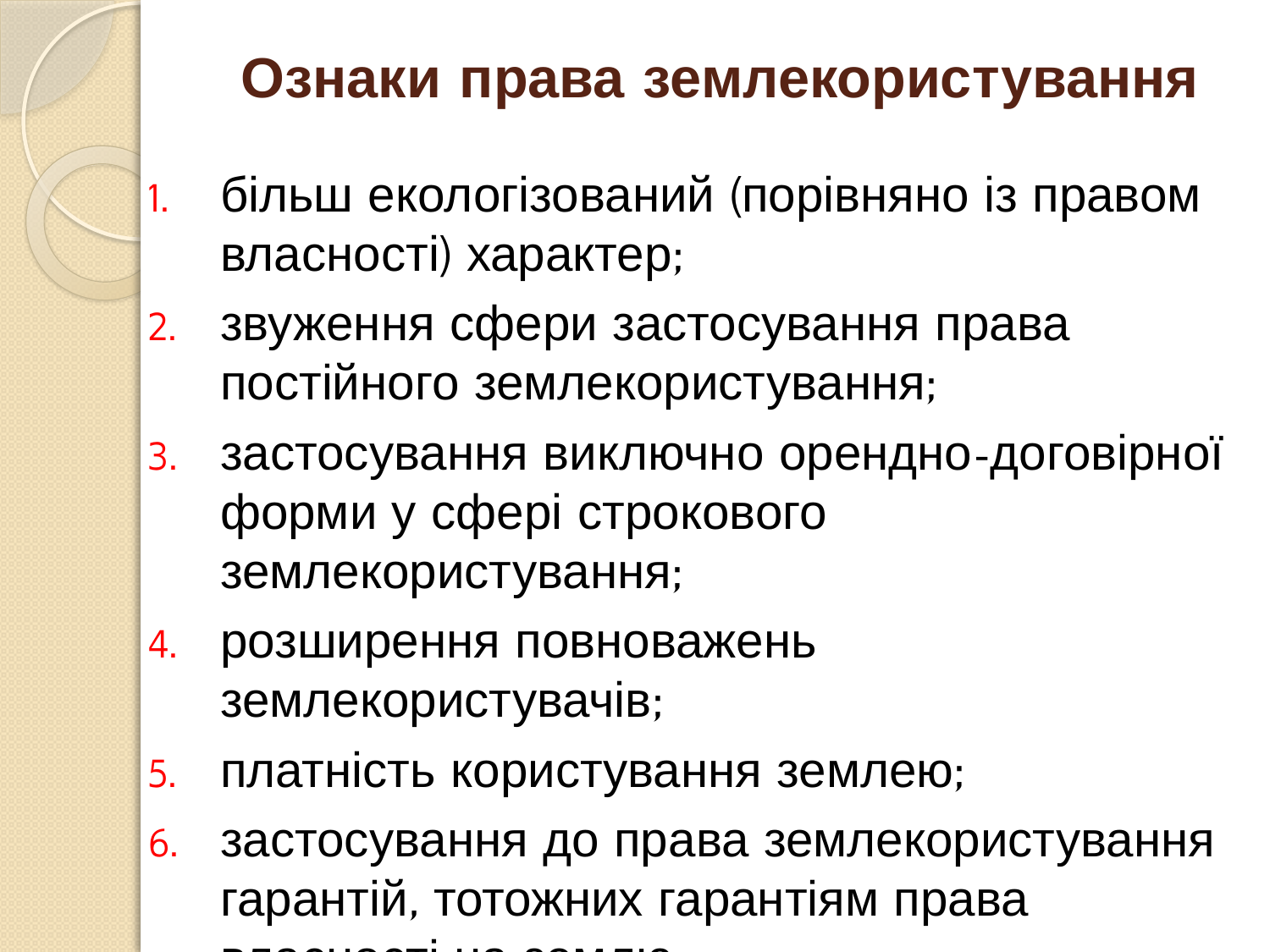

# Ознаки права землекористування
більш екологізований (порівняно із правом власності) характер;
звуження сфери застосування права постійного землекористування;
застосування виключно орендно-договірної форми у сфері строкового землекористування;
розширення повноважень землекористувачів;
платність користування землею;
застосування до права землекористування гарантій, тотожних гарантіям права власності на землю.